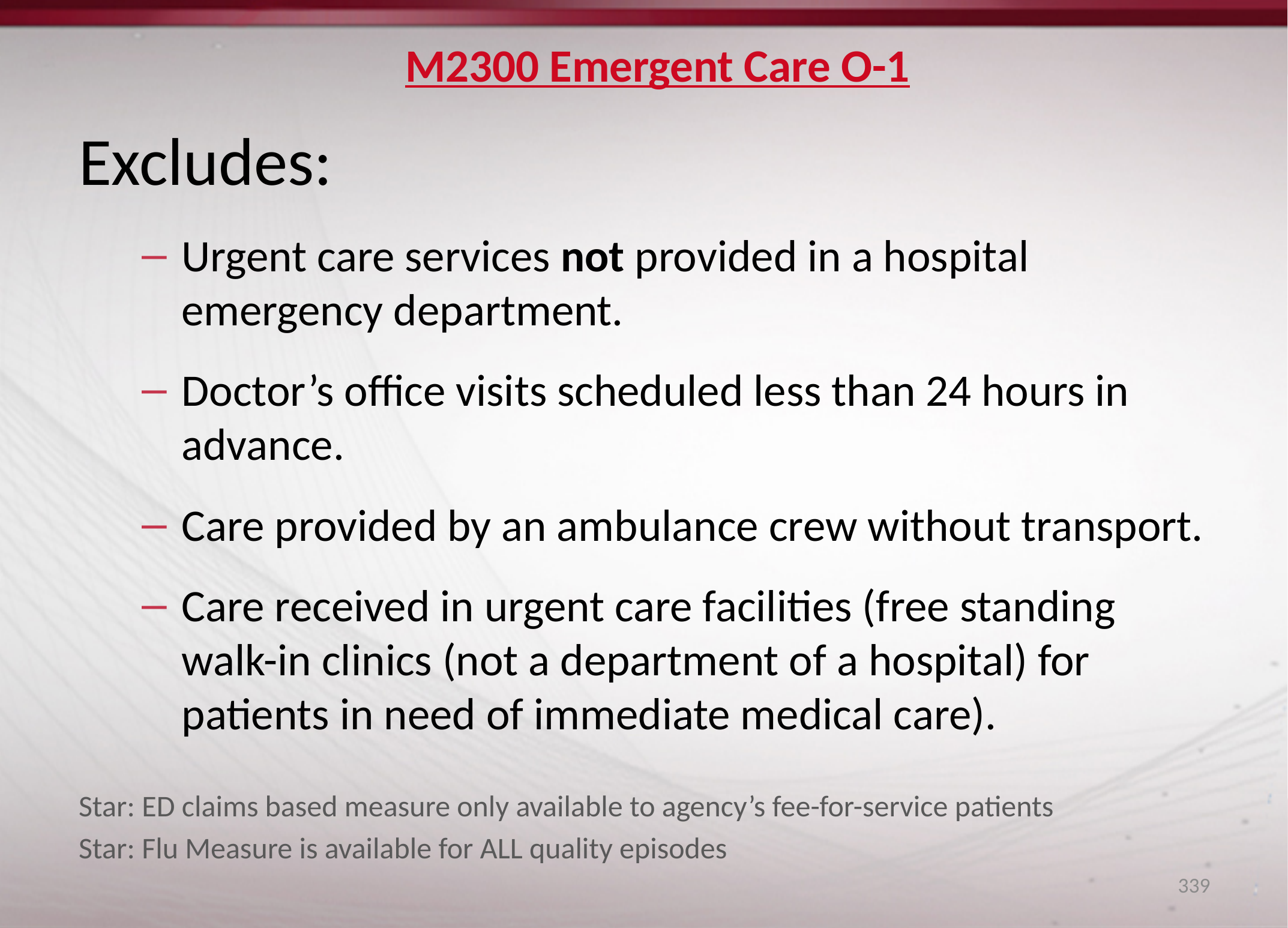

# M2300 Emergent Care O-1
Excludes:

Urgent care services not provided in a hospital emergency department.

Doctor’s office visits scheduled less than 24 hours in advance.

Care provided by an ambulance crew without transport.

Care received in urgent care facilities (free standing walk-in clinics (not a department of a hospital) for patients in need of immediate medical care).

Star: ED claims based measure only available to agency’s fee-for-service patients
Star: Flu Measure is available for ALL quality episodes
339